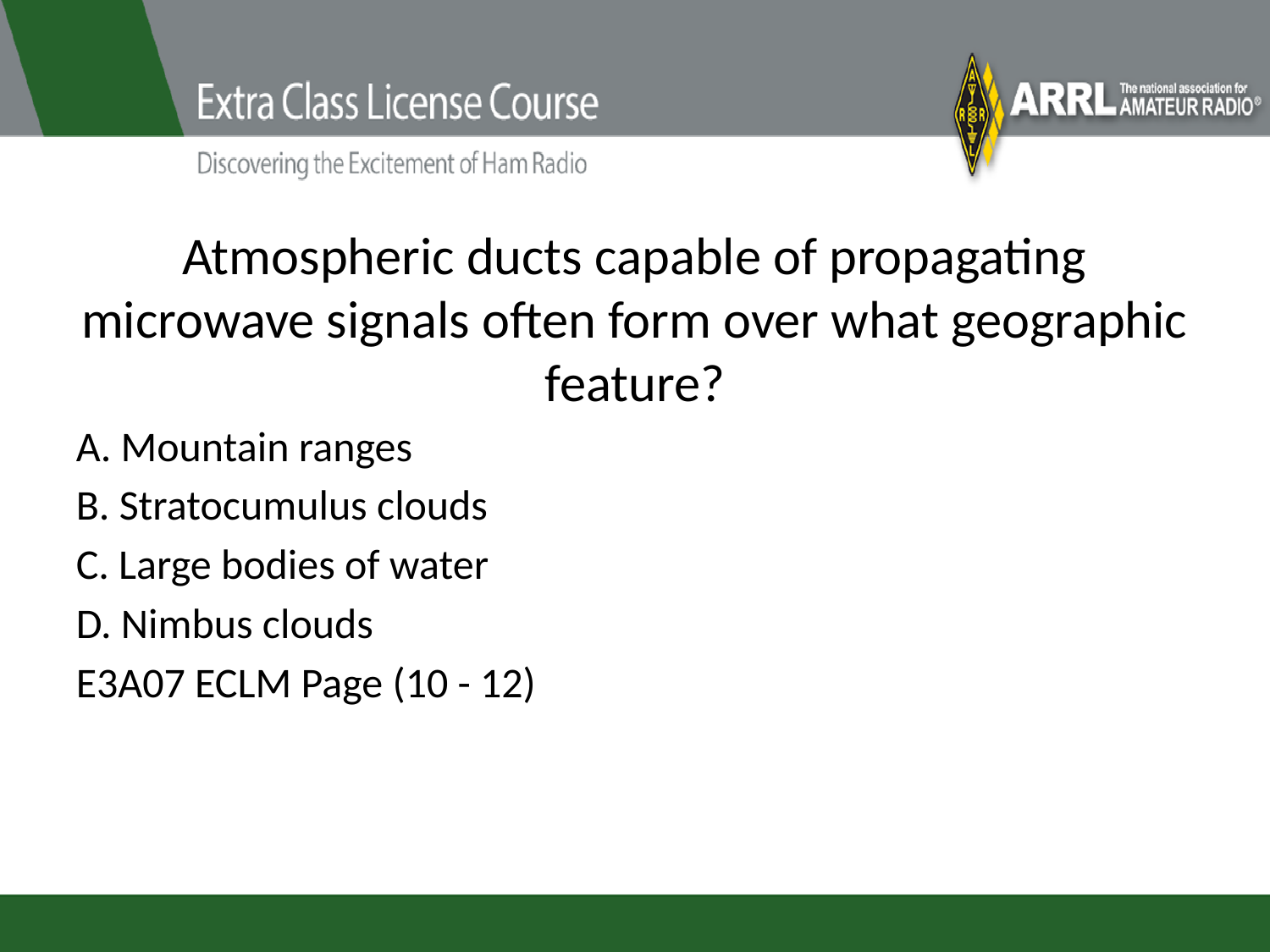

# Atmospheric ducts capable of propagating microwave signals often form over what geographic feature?
A. Mountain ranges
B. Stratocumulus clouds
C. Large bodies of water
D. Nimbus clouds
E3A07 ECLM Page (10 - 12)